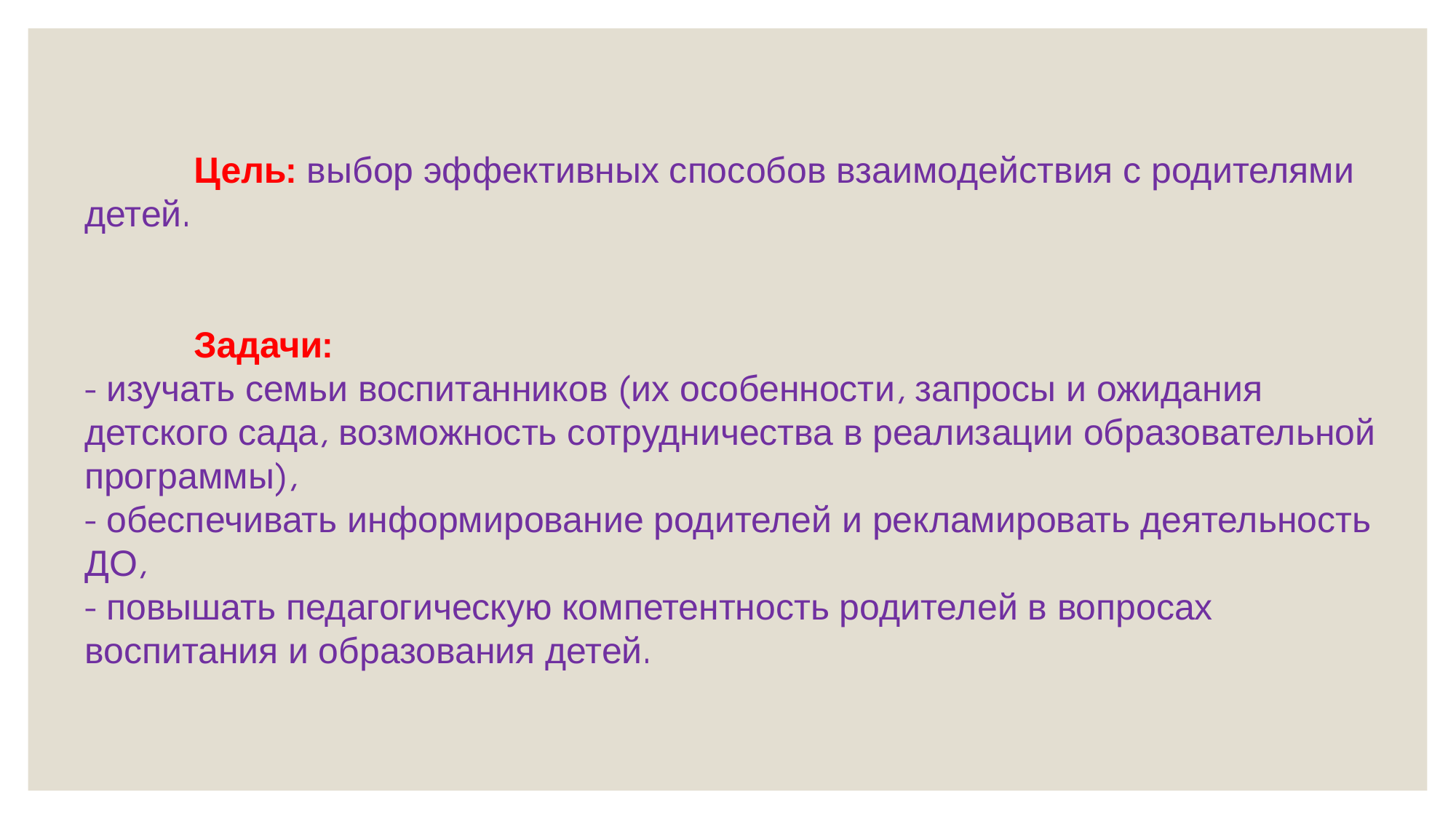

Цель: выбор эффективных способов взаимодействия с родителями детей.

	Задачи:
- изучать семьи воспитанников (их особенности, запросы и ожидания детского сада, возможность сотрудничества в реализации образовательной программы),
- обеспечивать информирование родителей и рекламировать деятельность ДО,
- повышать педагогическую компетентность родителей в вопросах воспитания и образования детей.